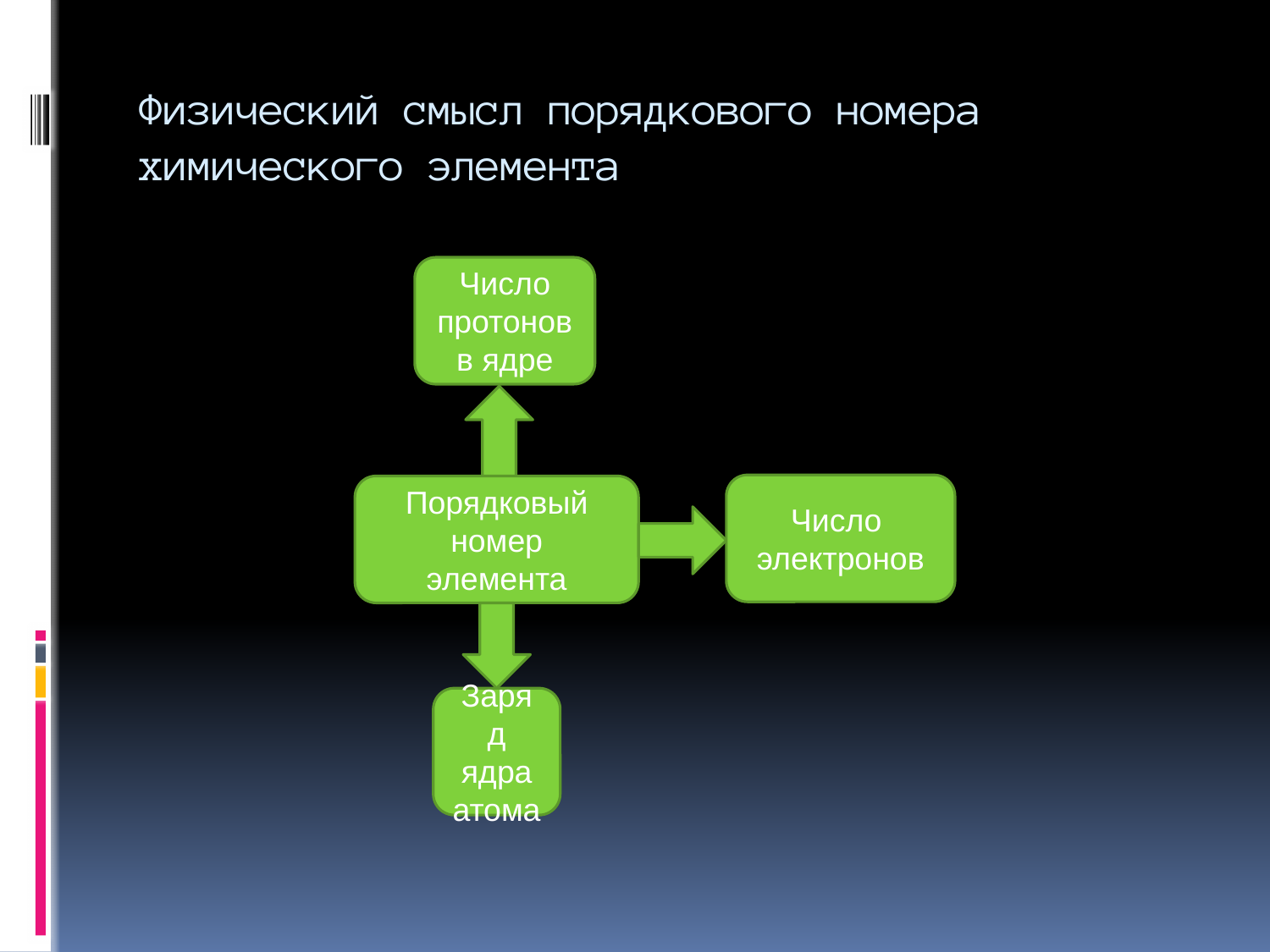

# Физический смысл порядкового номера химического элемента
Число
протоновв ядре

Число
электронов
Порядковый номер
элемента

Заряд
ядра атома